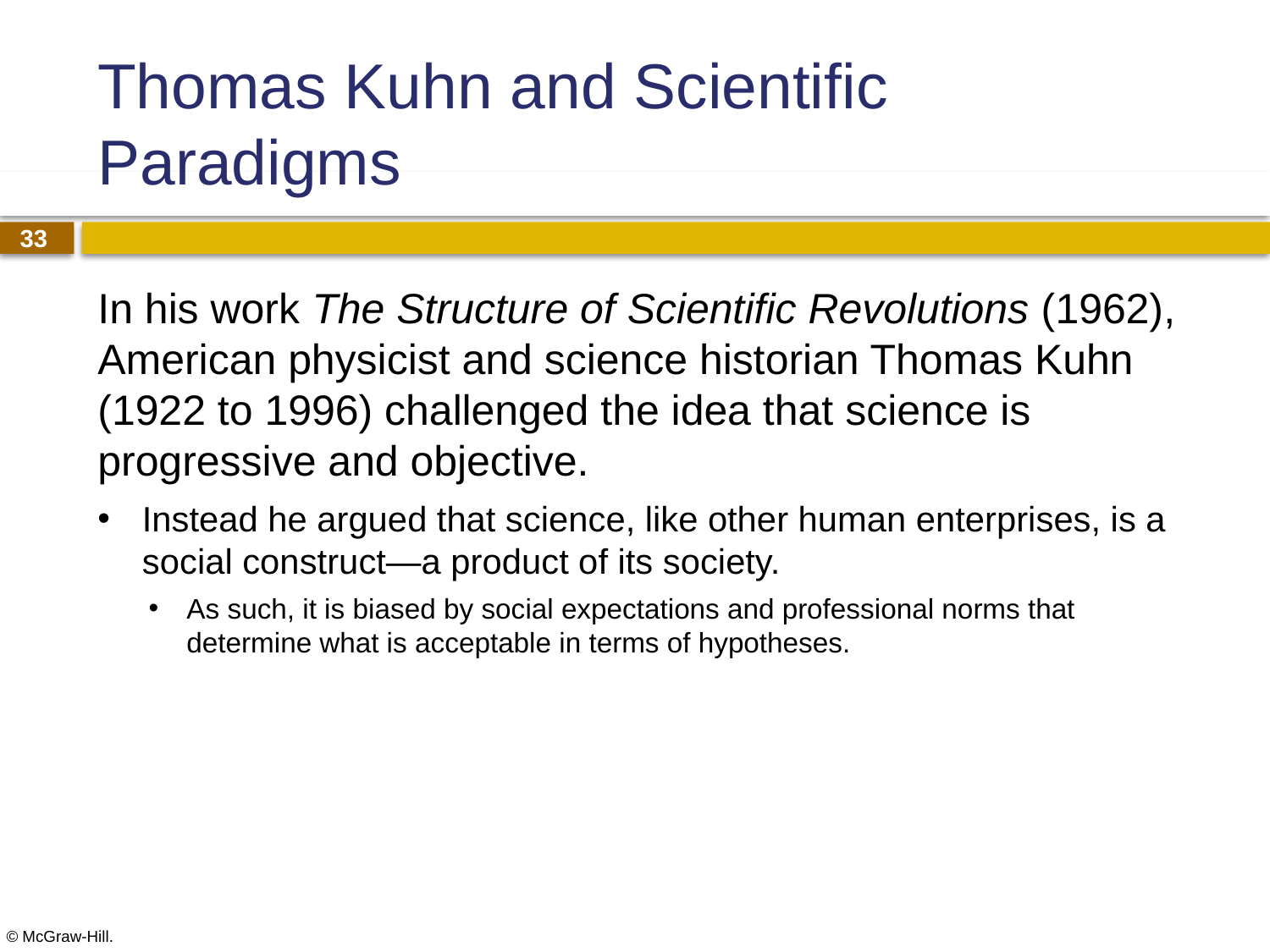

# Thomas Kuhn and Scientific Paradigms
In his work The Structure of Scientific Revolutions (1962), American physicist and science historian Thomas Kuhn (1922 to 1996) challenged the idea that science is progressive and objective.
Instead he argued that science, like other human enterprises, is a social construct—a product of its society.
As such, it is biased by social expectations and professional norms that determine what is acceptable in terms of hypotheses.